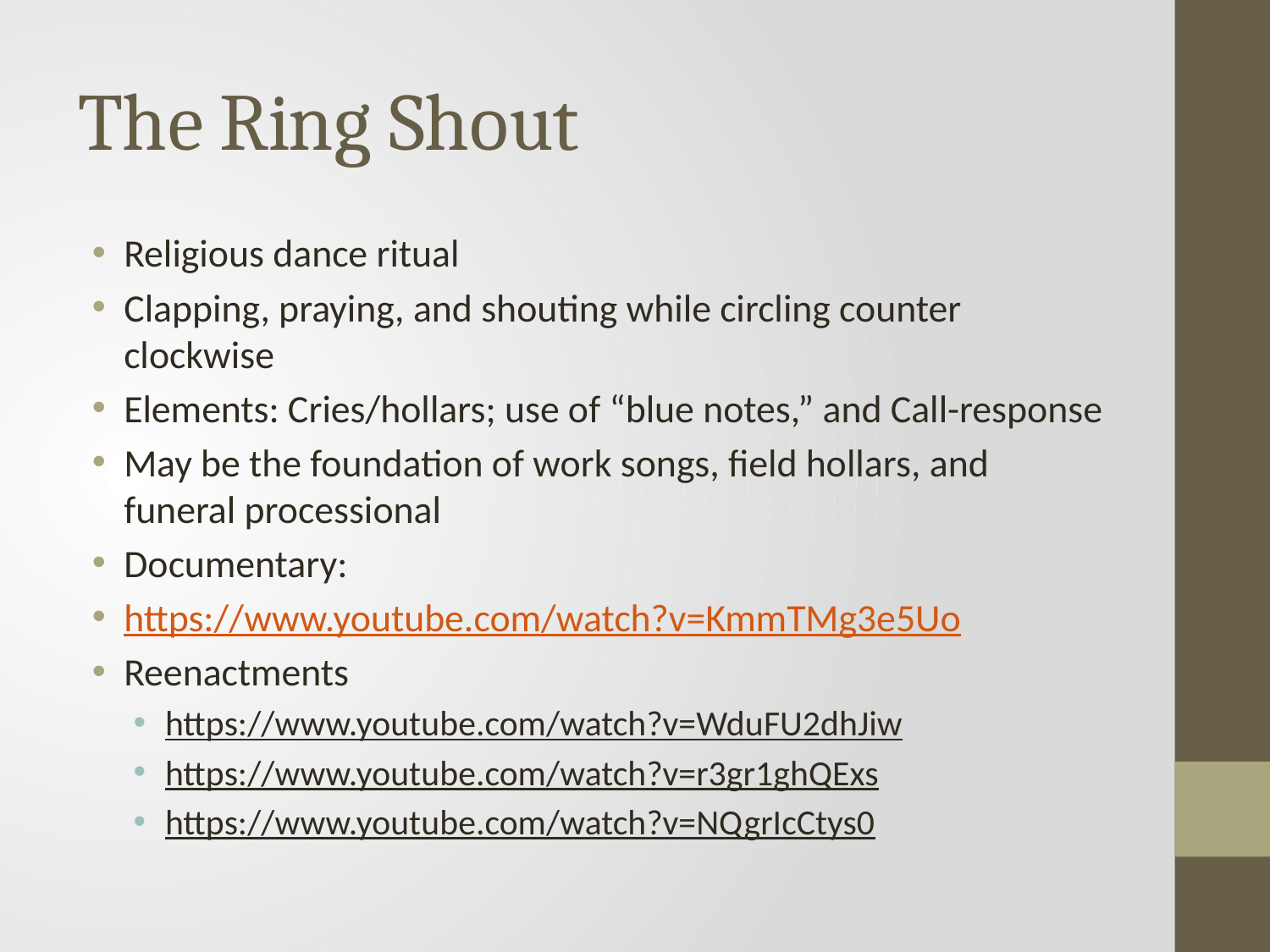

# The Ring Shout
Religious dance ritual
Clapping, praying, and shouting while circling counter clockwise
Elements: Cries/hollars; use of “blue notes,” and Call-response
May be the foundation of work songs, field hollars, and funeral processional
Documentary:
https://www.youtube.com/watch?v=KmmTMg3e5Uo
Reenactments
https://www.youtube.com/watch?v=WduFU2dhJiw
https://www.youtube.com/watch?v=r3gr1ghQExs
https://www.youtube.com/watch?v=NQgrIcCtys0